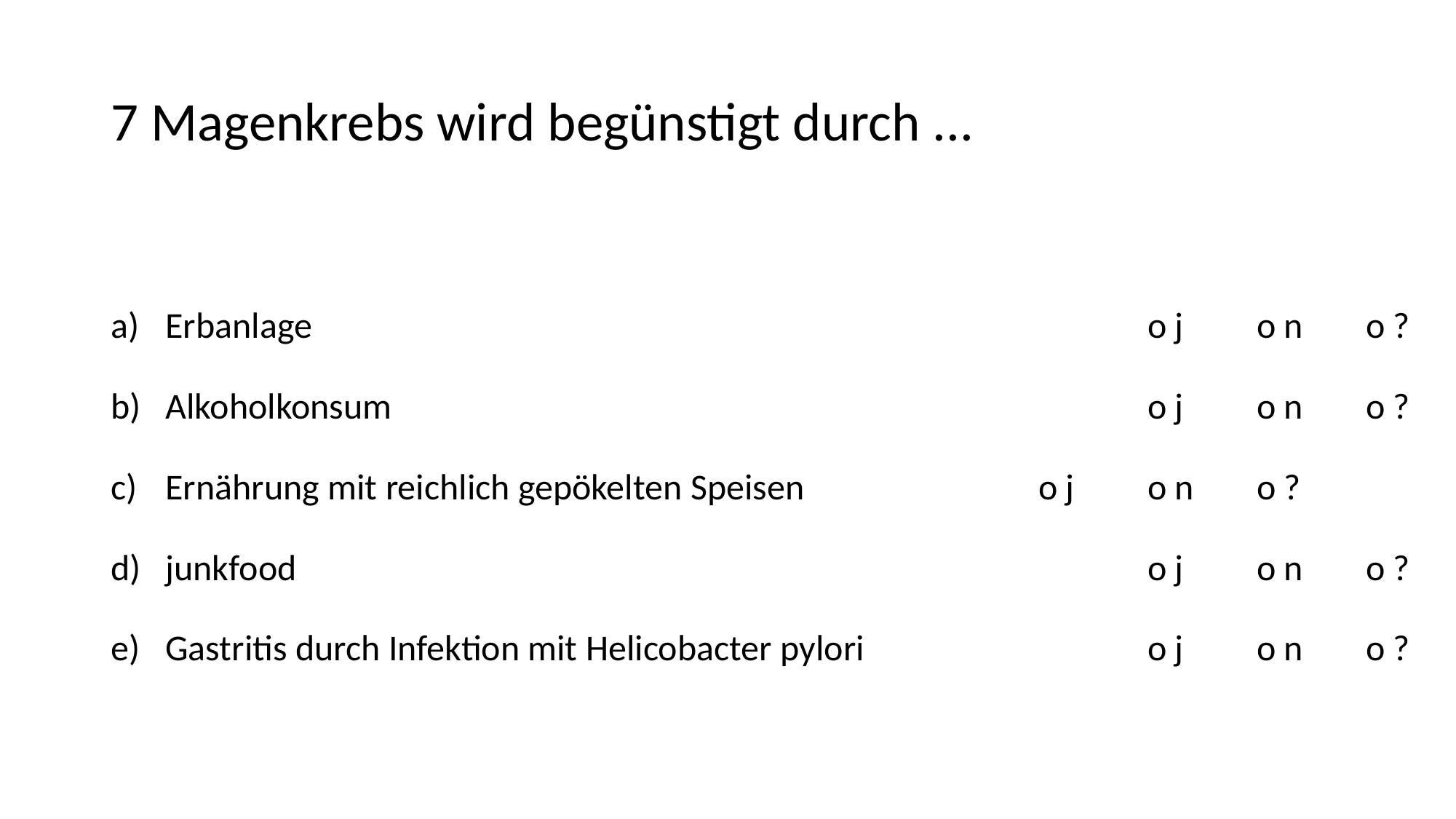

# 7 Magenkrebs wird begünstigt durch ...
Erbanlage								o j	o n	o ?
Alkoholkonsum							o j	o n	o ?
Ernährung mit reichlich gepökelten Speisen			o j	o n	o ?
junkfood								o j	o n	o ?
Gastritis durch Infektion mit Helicobacter pylori			o j	o n	o ?